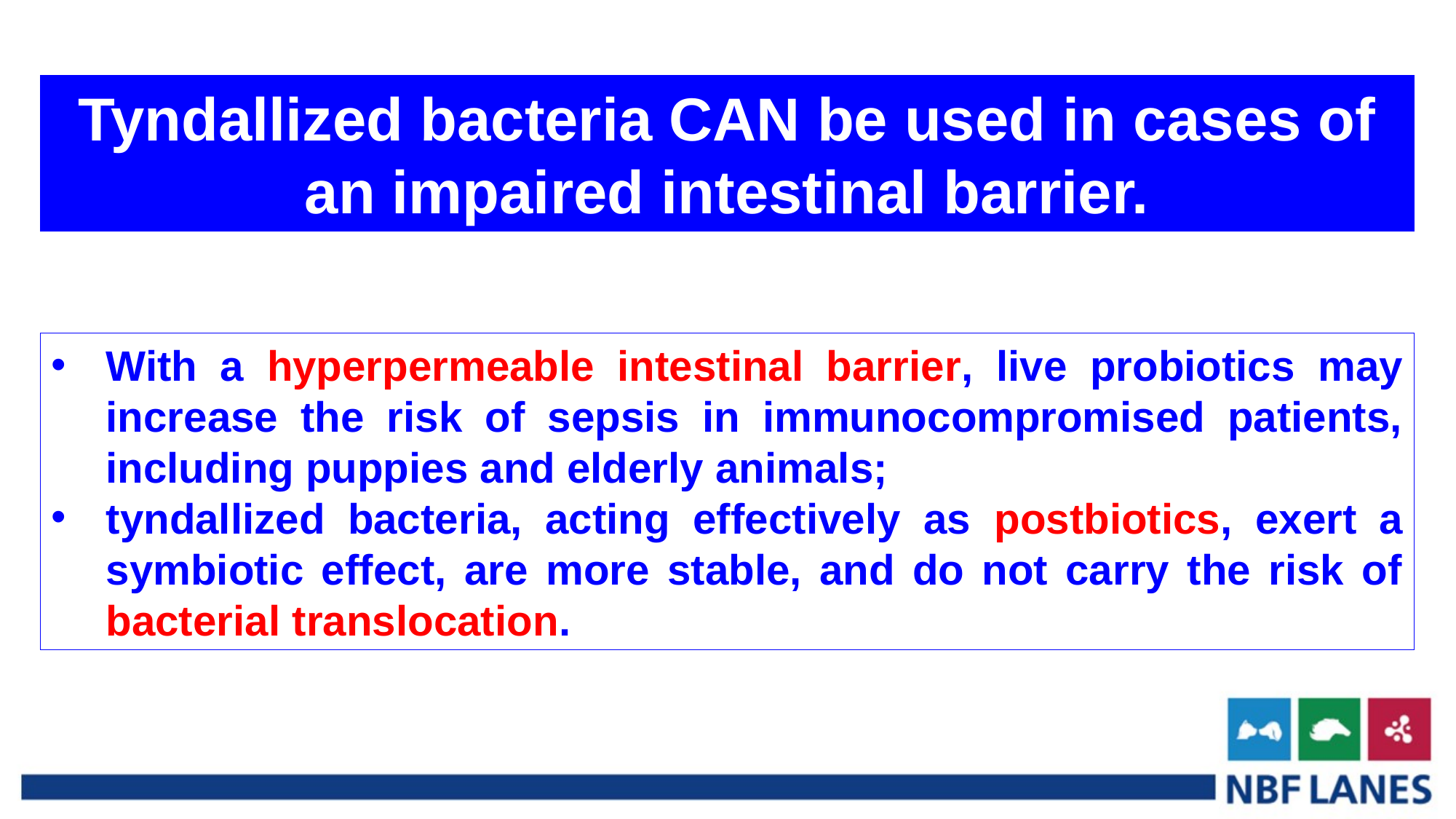

Tyndallized bacteria CAN be used in cases of an impaired intestinal barrier.
With a hyperpermeable intestinal barrier, live probiotics may increase the risk of sepsis in immunocompromised patients, including puppies and elderly animals;
tyndallized bacteria, acting effectively as postbiotics, exert a symbiotic effect, are more stable, and do not carry the risk of bacterial translocation.